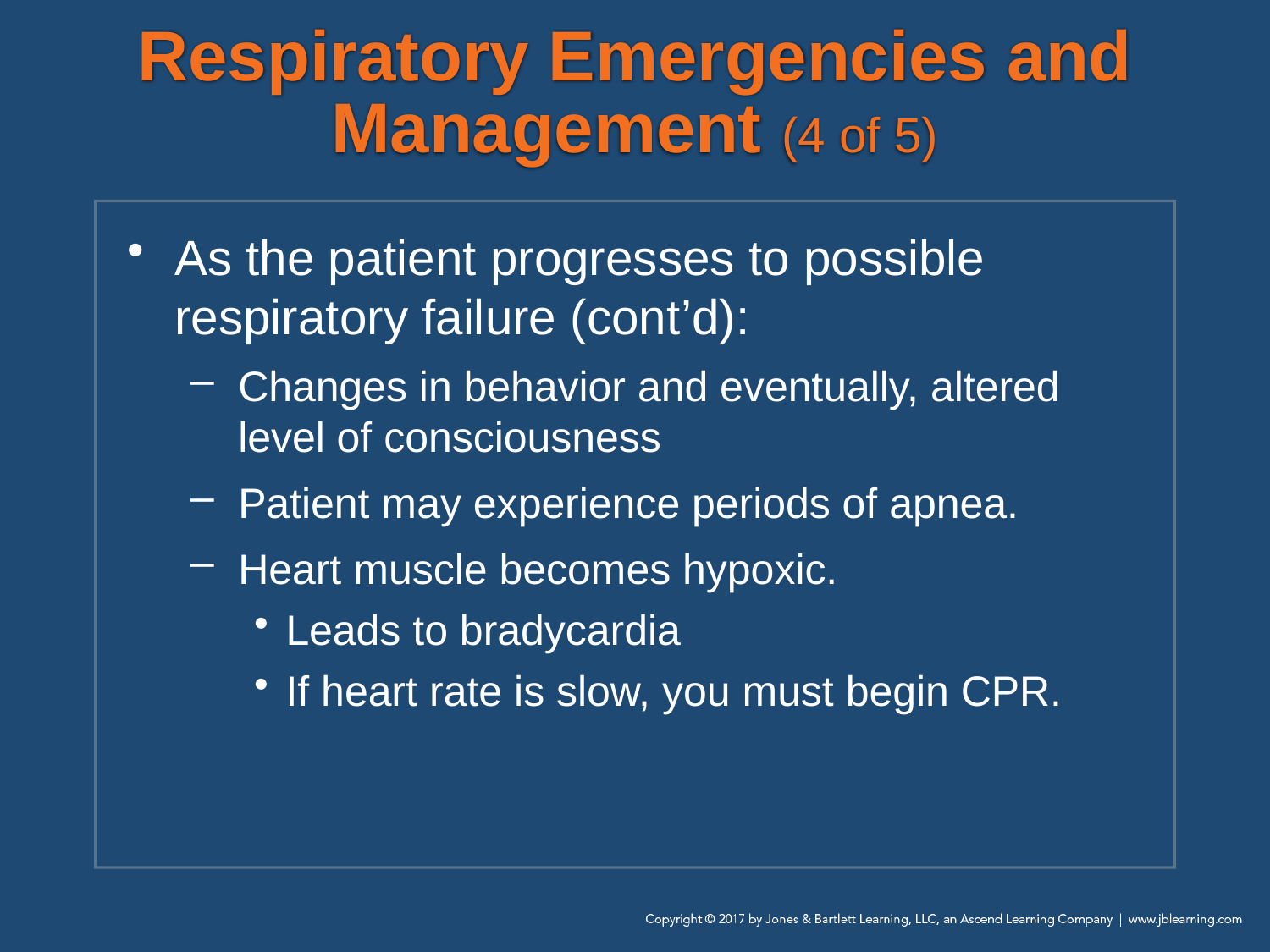

# Respiratory Emergencies and Management (4 of 5)
As the patient progresses to possible respiratory failure (cont’d):
Changes in behavior and eventually, altered level of consciousness
Patient may experience periods of apnea.
Heart muscle becomes hypoxic.
Leads to bradycardia
If heart rate is slow, you must begin CPR.